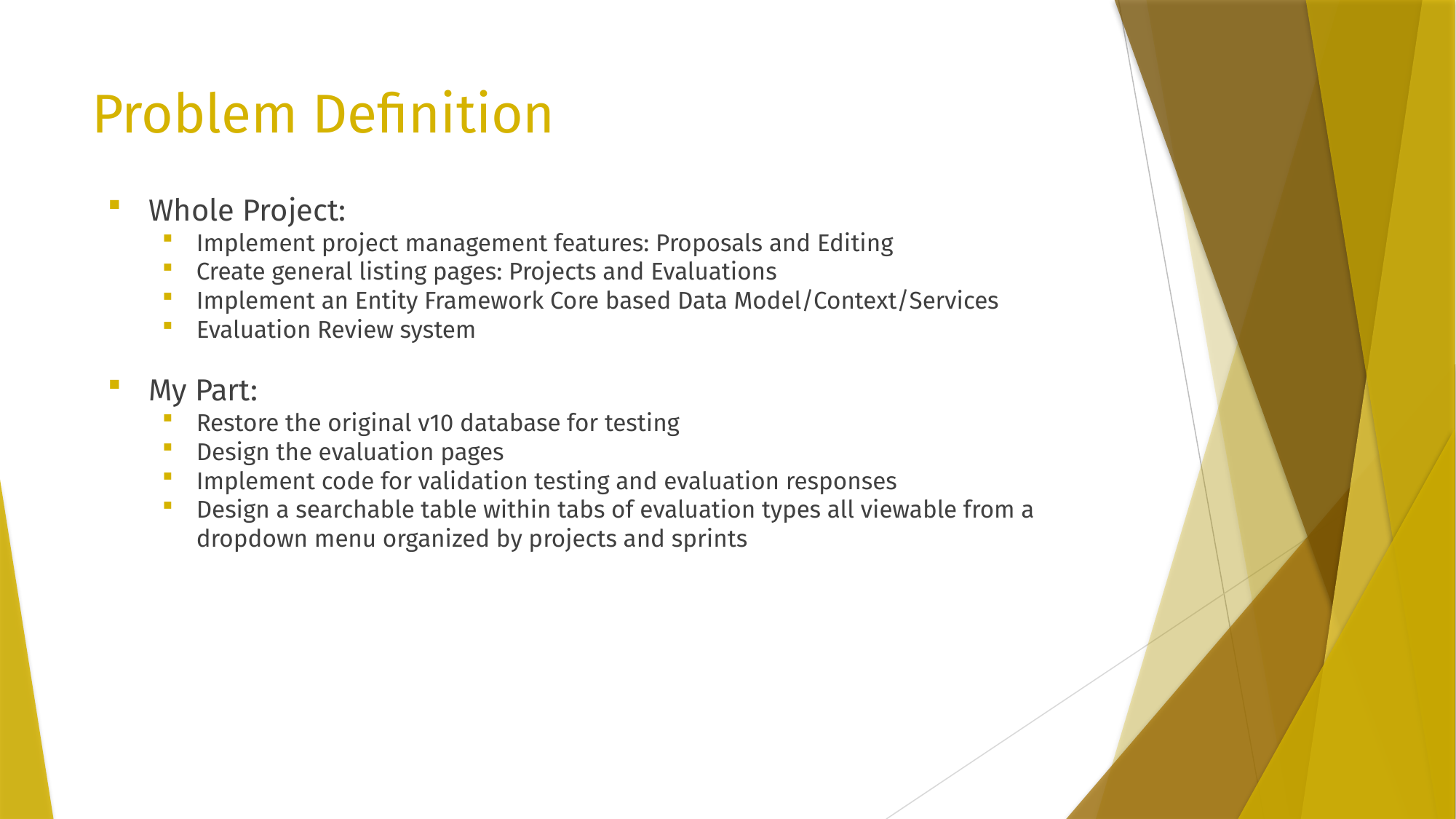

# Problem Definition
Whole Project:
Implement project management features: Proposals and Editing
Create general listing pages: Projects and Evaluations
Implement an Entity Framework Core based Data Model/Context/Services
Evaluation Review system
My Part:
Restore the original v10 database for testing
Design the evaluation pages
Implement code for validation testing and evaluation responses
Design a searchable table within tabs of evaluation types all viewable from a dropdown menu organized by projects and sprints